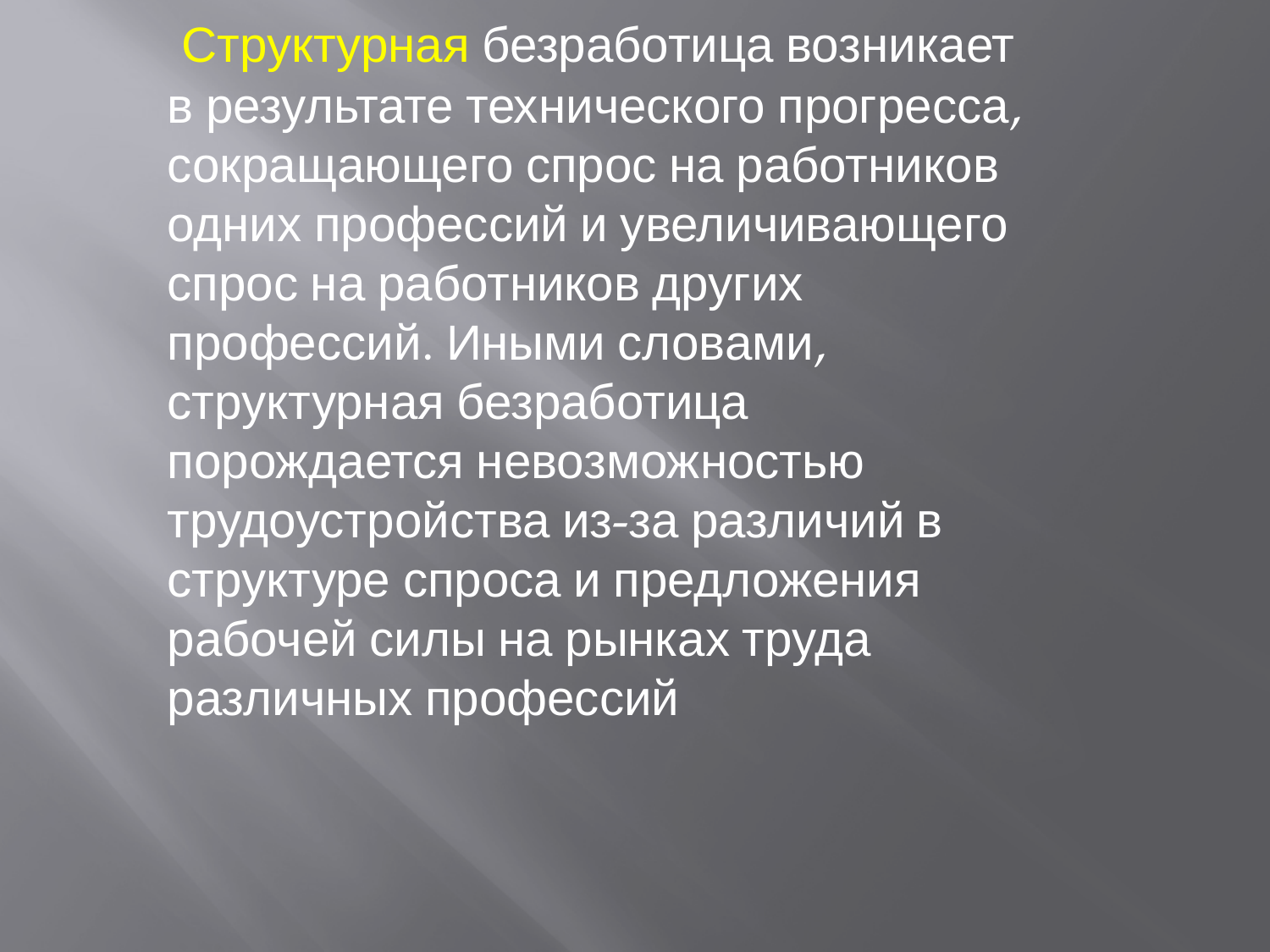

Структурная безработица возникает в результате технического прогресса, сокращающего спрос на работников одних профессий и увеличивающего спрос на работников других профессий. Иными словами, структурная безработица порождается невозможностью трудоустройства из-за различий в структуре спроса и предложения рабочей силы на рынках труда различных профессий